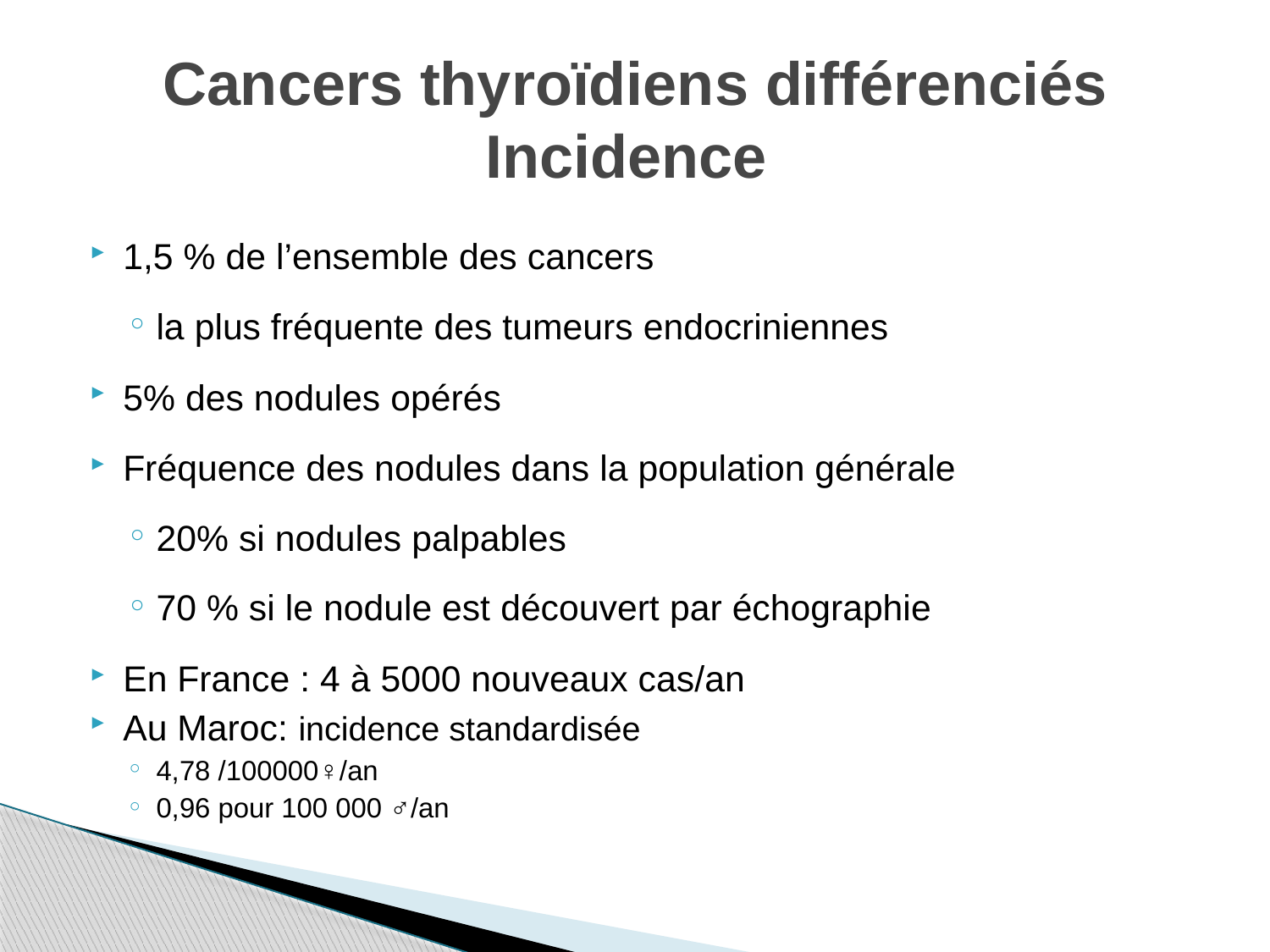

# Cancers thyroïdiens différenciés Incidence
1,5 % de l’ensemble des cancers
la plus fréquente des tumeurs endocriniennes
5% des nodules opérés
Fréquence des nodules dans la population générale
20% si nodules palpables
70 % si le nodule est découvert par échographie
En France : 4 à 5000 nouveaux cas/an
Au Maroc: incidence standardisée
4,78 /100000♀/an
0,96 pour 100 000 ♂/an